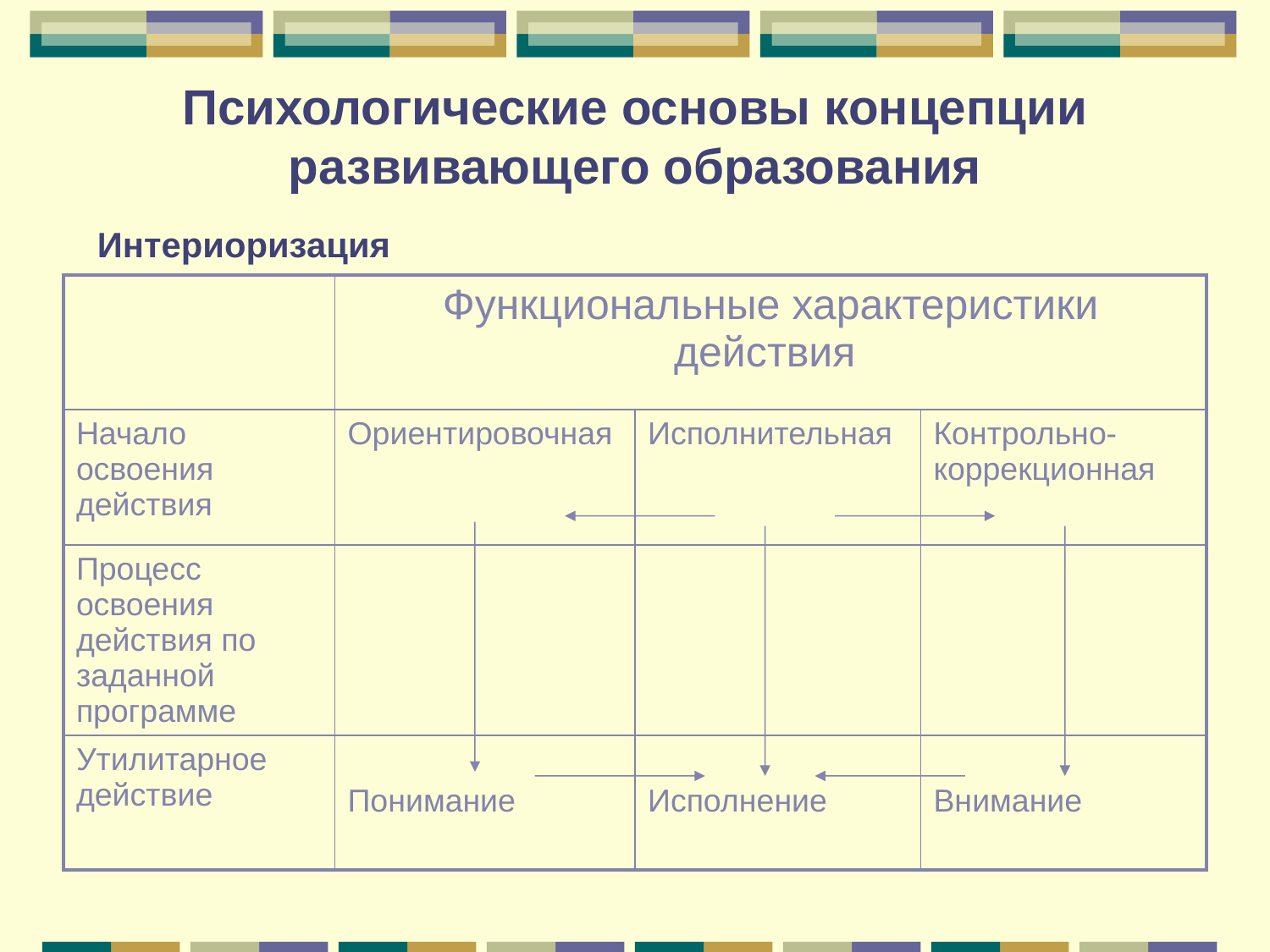

# Психологические основы концепции развивающего образования
Интериоризация
|  | Функциональные характеристики действия |  |  |
| --- | --- | --- | --- |
| Начало освоения действия | Ориентировочная | Исполнительная | Контрольно-коррекционная |
| Процесс освоения действия по заданной программе |  |  |  |
| Утилитарное действие | Понимание | Исполнение | Внимание |